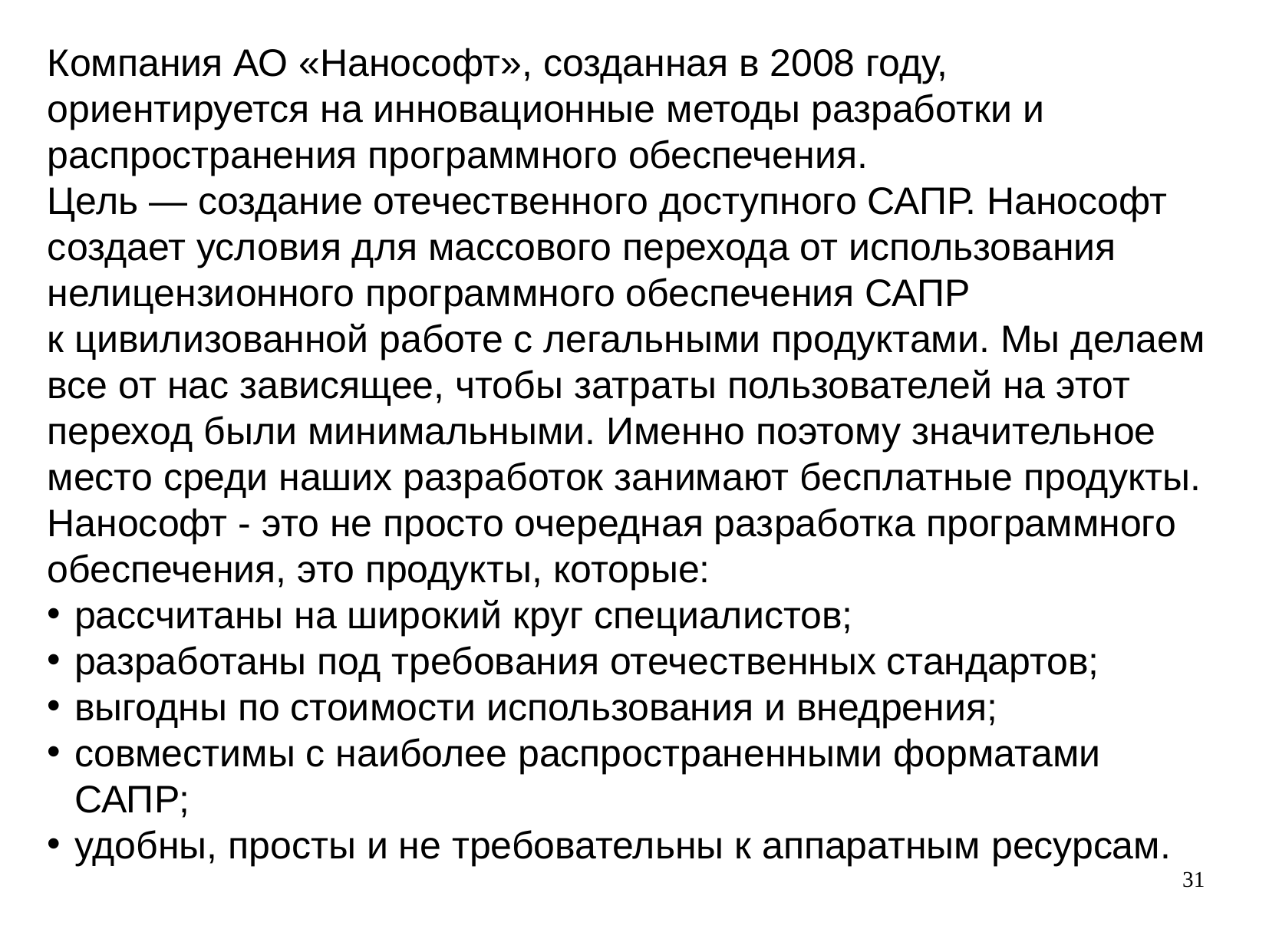

Компания АО «Нанософт», созданная в 2008 году, ориентируется на инновационные методы разработки и распространения программного обеспечения.
Цель — создание отечественного доступного САПР. Нанософт создает условия для массового перехода от использования нелицензионного программного обеспечения САПР к цивилизованной работе с легальными продуктами. Мы делаем все от нас зависящее, чтобы затраты пользователей на этот переход были минимальными. Именно поэтому значительное место среди наших разработок занимают бесплатные продукты.
Нанософт - это не просто очередная разработка программного обеспечения, это продукты, которые:
рассчитаны на широкий круг специалистов;
разработаны под требования отечественных стандартов;
выгодны по стоимости использования и внедрения;
совместимы с наиболее распространенными форматами САПР;
удобны, просты и не требовательны к аппаратным ресурсам.
31